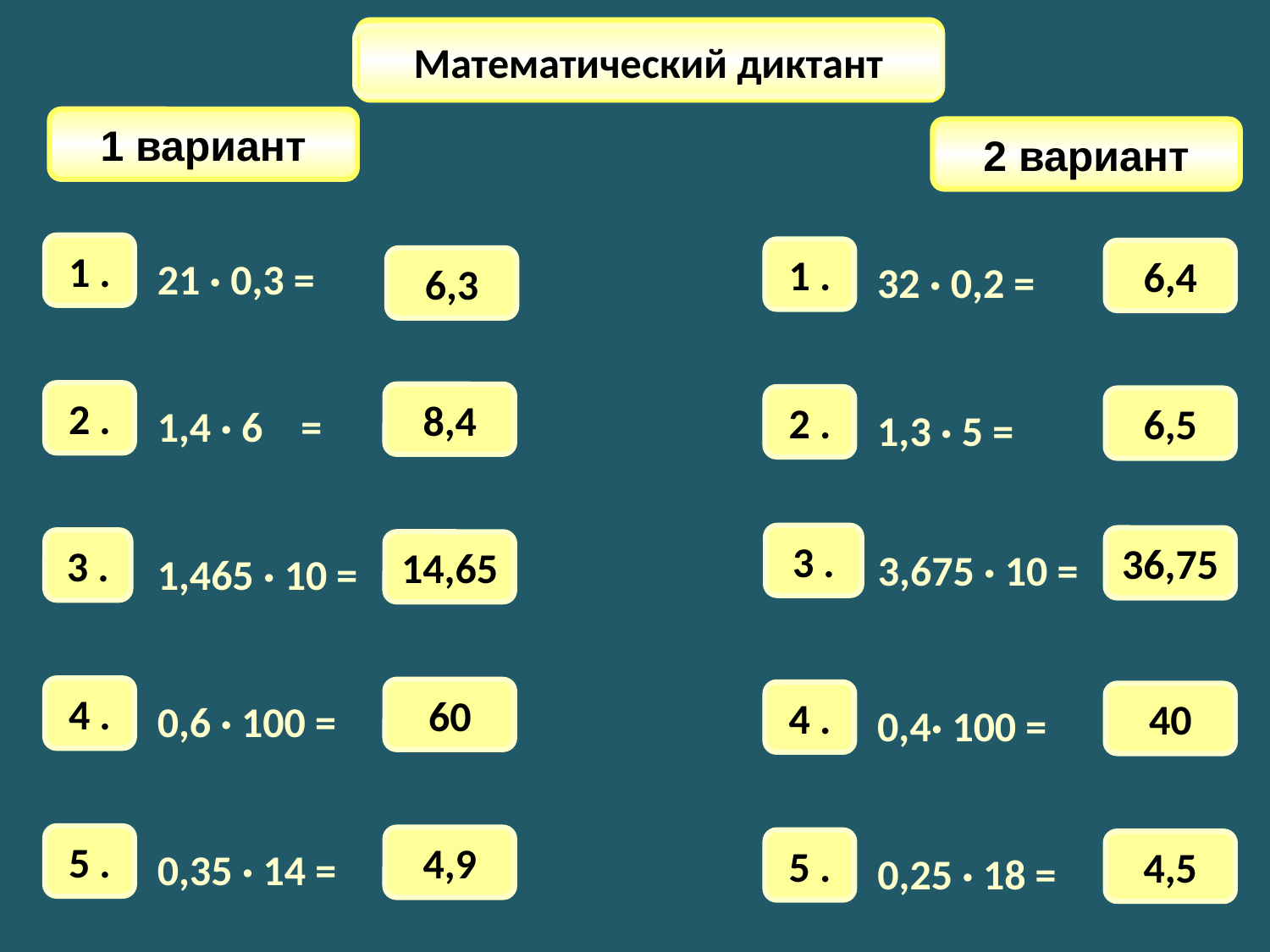

Математический диктант
1 вариант
2 вариант
1 .
21 · 0,3 =
1 .
32 · 0,2 =
6,4
6,3
2 .
1,4 · 6    =
8,4
2 .
1,3 · 5 =
6,5
3 .
3,675 · 10 =
36,75
3 .
1,465 · 10 =
14,65
4 .
0,6 · 100 =
60
4 .
0,4· 100 =
40
5 .
0,35 · 14 =
4,9
5 .
0,25 · 18 =
4,5